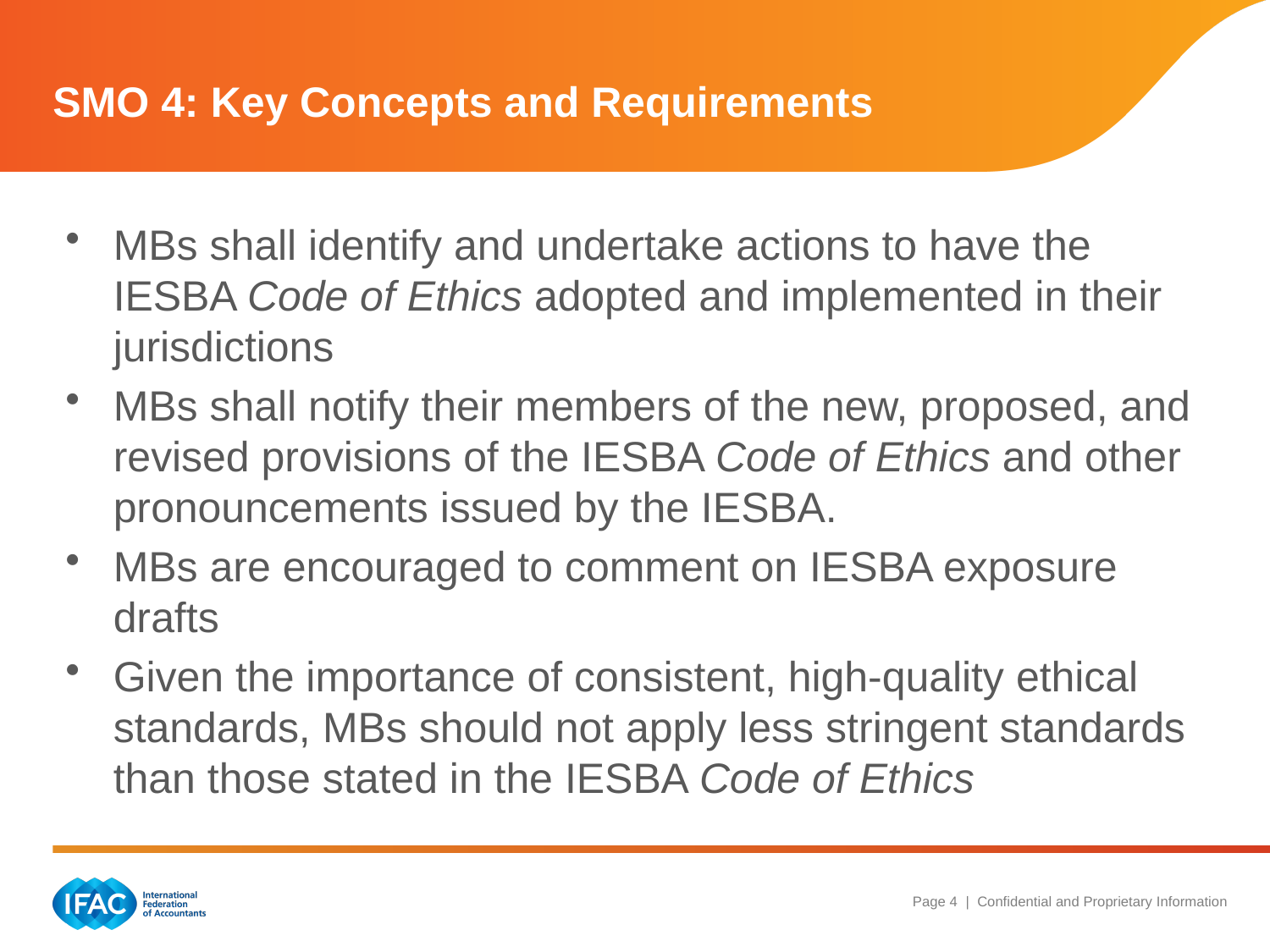

# SMO 4: Key Concepts and Requirements
MBs shall identify and undertake actions to have the IESBA Code of Ethics adopted and implemented in their jurisdictions
MBs shall notify their members of the new, proposed, and revised provisions of the IESBA Code of Ethics and other pronouncements issued by the IESBA.
MBs are encouraged to comment on IESBA exposure drafts
Given the importance of consistent, high-quality ethical standards, MBs should not apply less stringent standards than those stated in the IESBA Code of Ethics